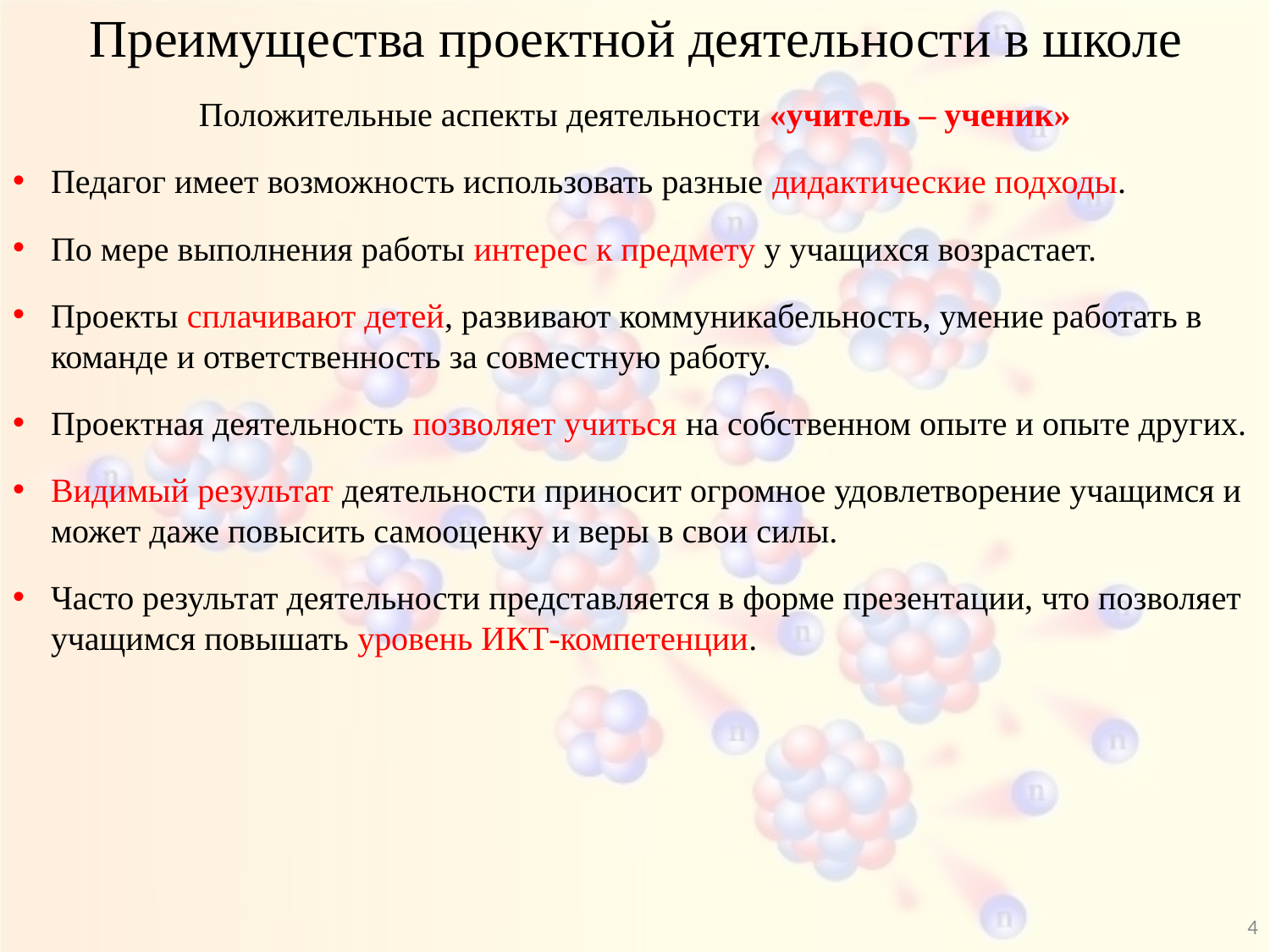

# Преимущества проектной деятельности в школе

Положительные аспекты деятельности «учитель – ученик»

Педагог имеет возможность использовать разные дидактические подходы.

По мере выполнения работы интерес к предмету у учащихся возрастает.

Проекты сплачивают детей, развивают коммуникабельность, умение работать в команде и ответственность за совместную работу.

Проектная деятельность позволяет учиться на собственном опыте и опыте других.

Видимый результат деятельности приносит огромное удовлетворение учащимся и может даже повысить самооценку и веры в свои силы.

Часто результат деятельности представляется в форме презентации, что позволяет учащимся повышать уровень ИКТ-компетенции.
4